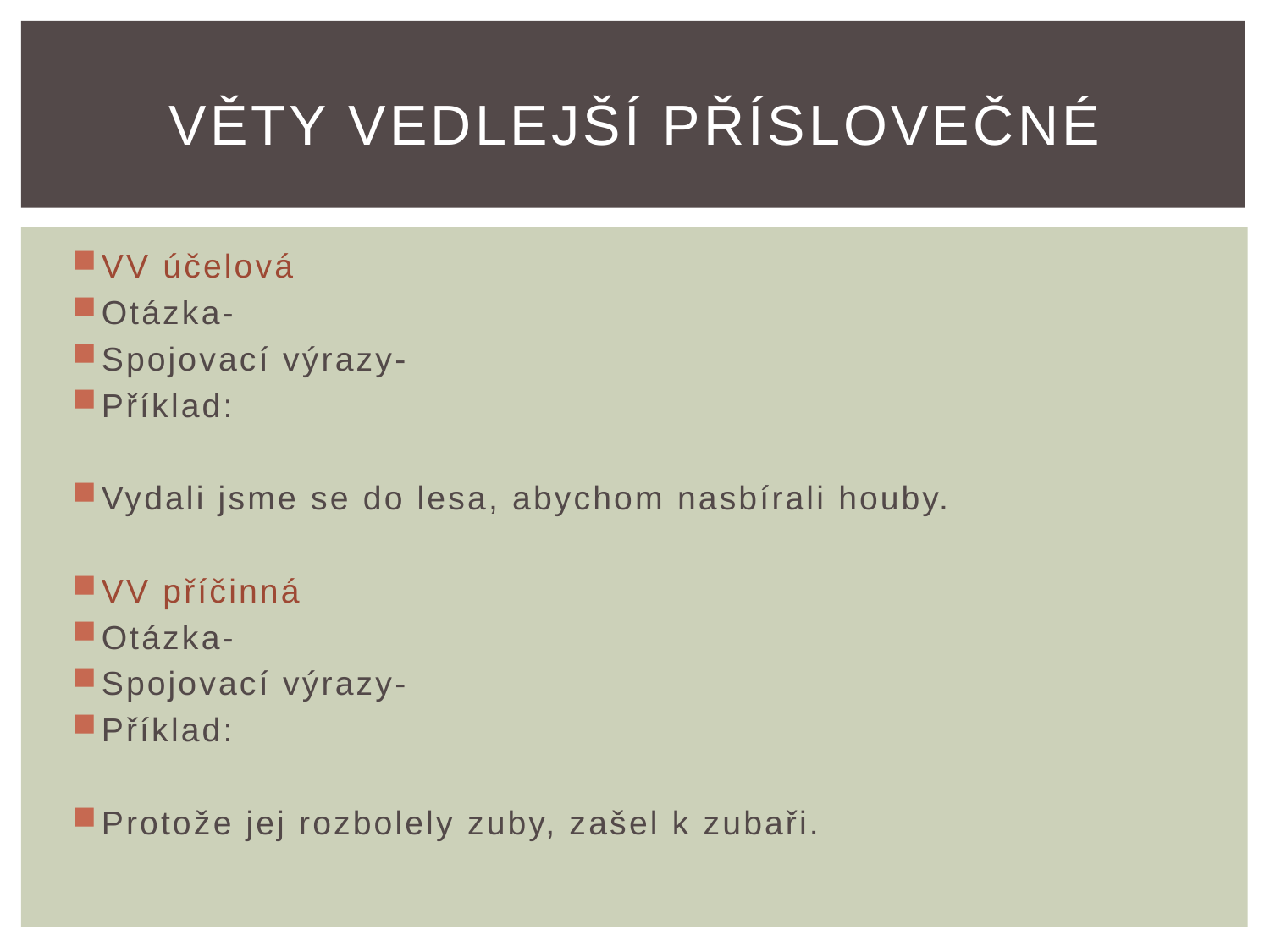

# Věty vedlejší příslovečné
VV účelová
Otázka-
Spojovací výrazy-
Příklad:

Vydali jsme se do lesa, abychom nasbírali houby.

VV příčinná
Otázka-
Spojovací výrazy-
Příklad:

Protože jej rozbolely zuby, zašel k zubaři.